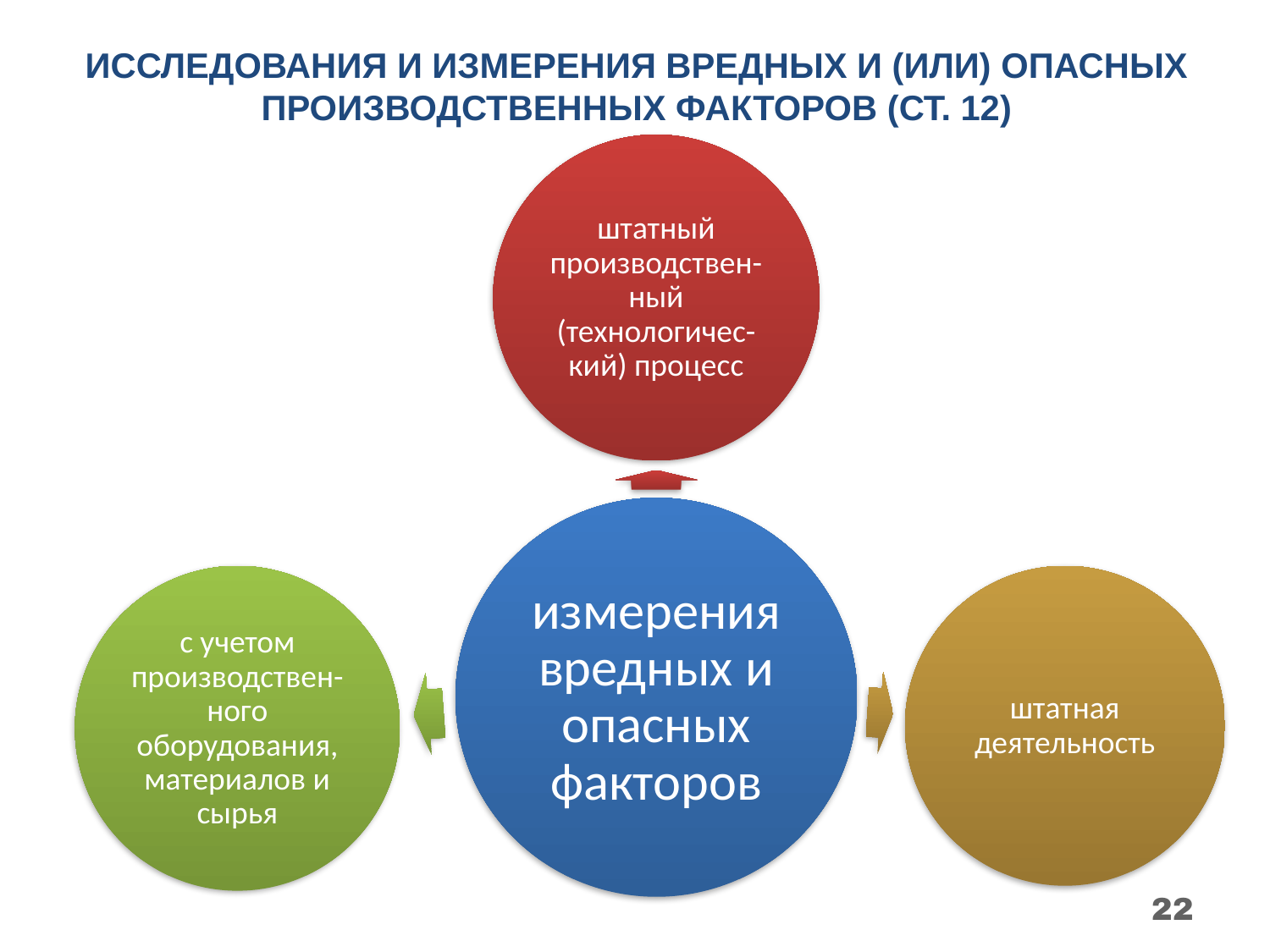

# Исследования и измерения вредных и (или) опасных производственных факторов (ст. 12)
измерения вредных и опасных факторов

штатный производствен-ный (технологичес-кий) процесс

штатная деятельность

с учетом производствен-ного оборудования, материалов и сырья
22